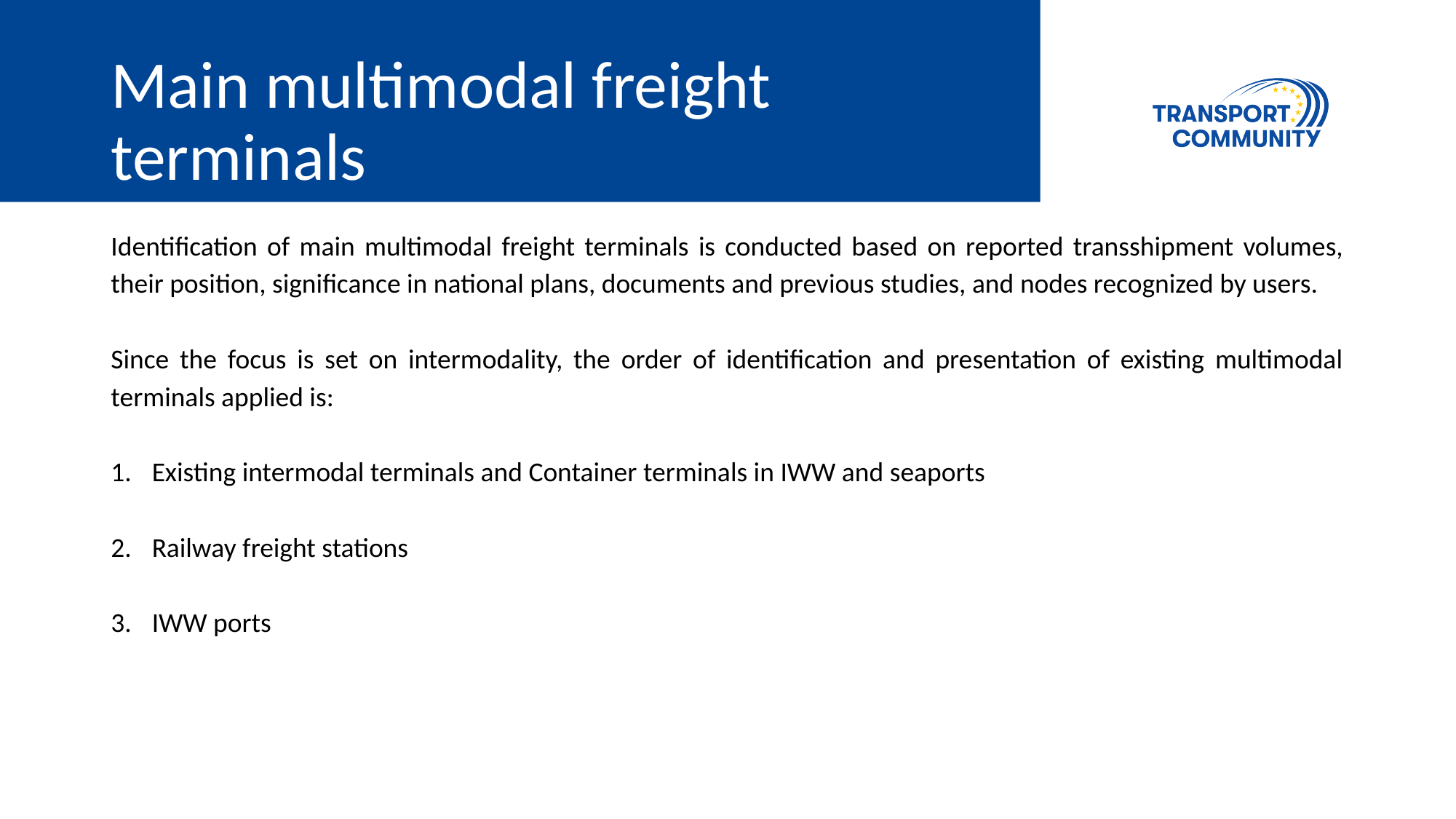

# Main multimodal freight terminals
Identification of main multimodal freight terminals is conducted based on reported transshipment volumes, their position, significance in national plans, documents and previous studies, and nodes recognized by users.

Since the focus is set on intermodality, the order of identification and presentation of existing multimodal terminals applied is:

Existing intermodal terminals and Container terminals in IWW and seaports

Railway freight stations

IWW ports